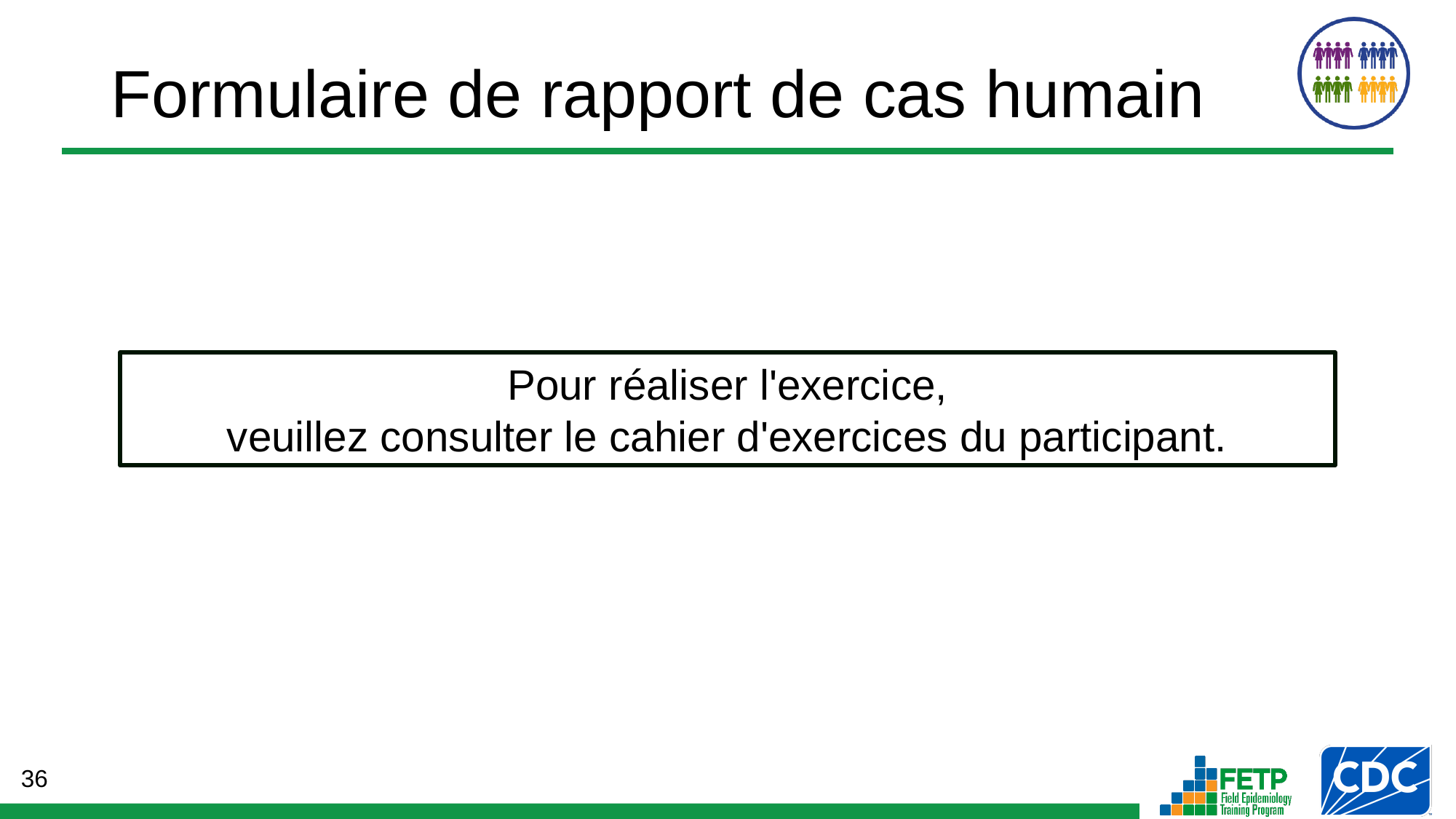

# Formulaire de rapport de cas humain